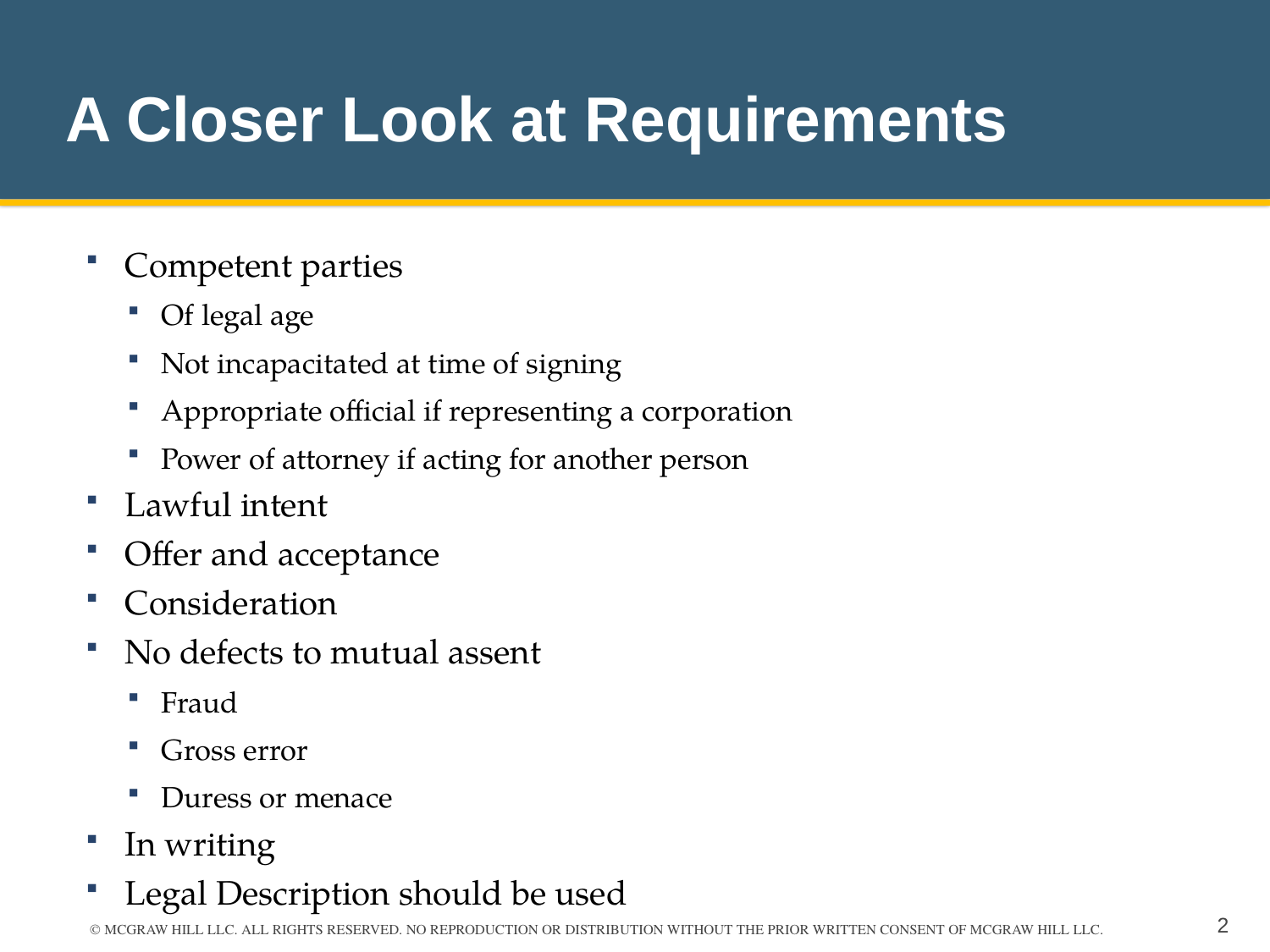

# A Closer Look at Requirements
Competent parties
Of legal age
Not incapacitated at time of signing
Appropriate official if representing a corporation
Power of attorney if acting for another person
Lawful intent
Offer and acceptance
Consideration
No defects to mutual assent
Fraud
Gross error
Duress or menace
In writing
Legal Description should be used
© MCGRAW HILL LLC. ALL RIGHTS RESERVED. NO REPRODUCTION OR DISTRIBUTION WITHOUT THE PRIOR WRITTEN CONSENT OF MCGRAW HILL LLC.
2